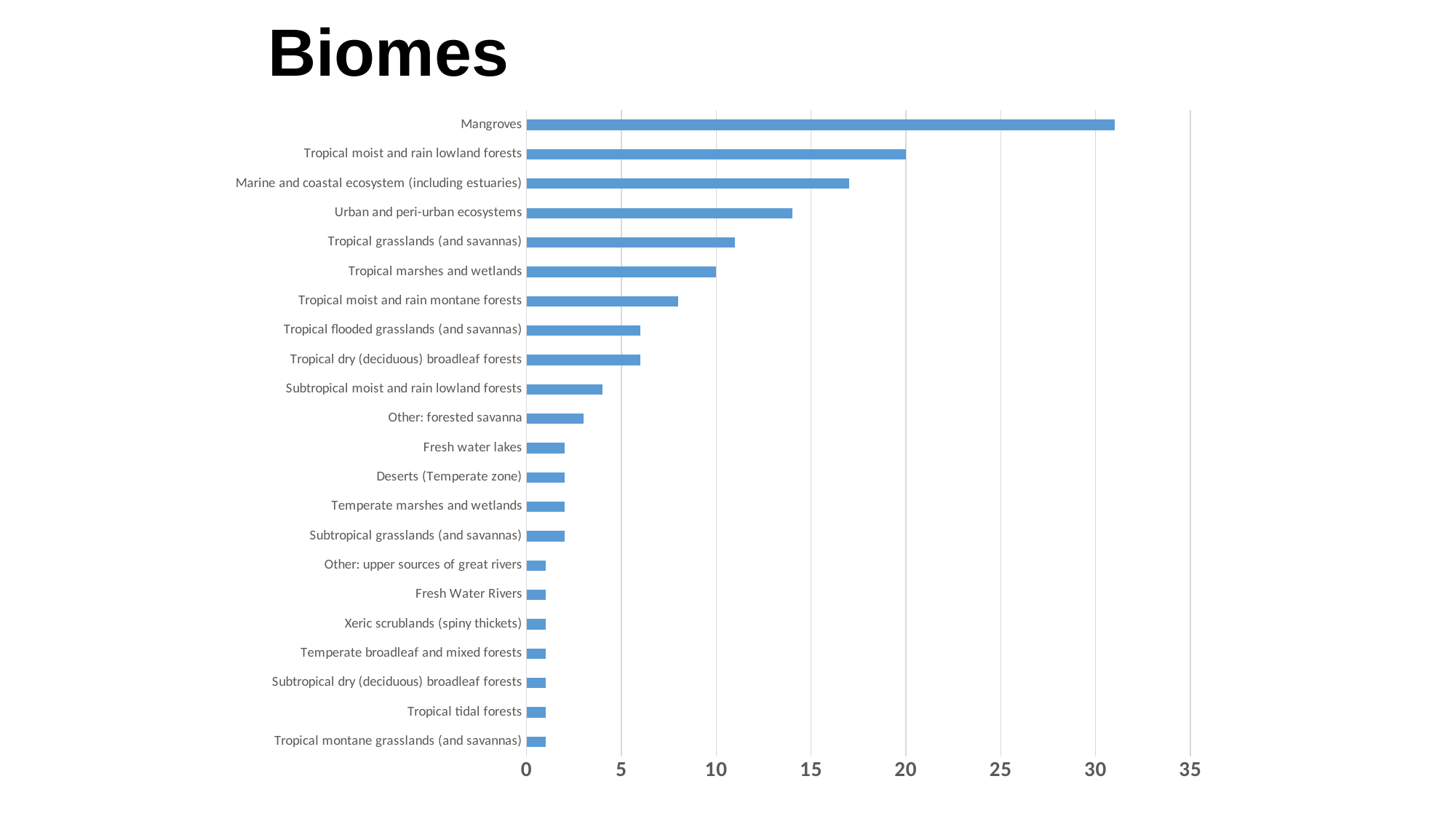

# Biomes

### Chart

| Category |  |
|---|---|
| Tropical montane grasslands (and savannas) | 1.0 |
| Tropical tidal forests | 1.0 |
| Subtropical dry (deciduous) broadleaf forests | 1.0 |
| Temperate broadleaf and mixed forests | 1.0 |
| Xeric scrublands (spiny thickets) | 1.0 |
| Fresh Water Rivers | 1.0 |
| Other: upper sources of great rivers | 1.0 |
| Subtropical grasslands (and savannas) | 2.0 |
| Temperate marshes and wetlands | 2.0 |
| Deserts (Temperate zone) | 2.0 |
| Fresh water lakes | 2.0 |
| Other: forested savanna | 3.0 |
| Subtropical moist and rain lowland forests | 4.0 |
| Tropical dry (deciduous) broadleaf forests | 6.0 |
| Tropical flooded grasslands (and savannas) | 6.0 |
| Tropical moist and rain montane forests | 8.0 |
| Tropical marshes and wetlands | 10.0 |
| Tropical grasslands (and savannas) | 11.0 |
| Urban and peri-urban ecosystems | 14.0 |
| Marine and coastal ecosystem (including estuaries) | 17.0 |
| Tropical moist and rain lowland forests | 20.0 |
| Mangroves | 31.0 |